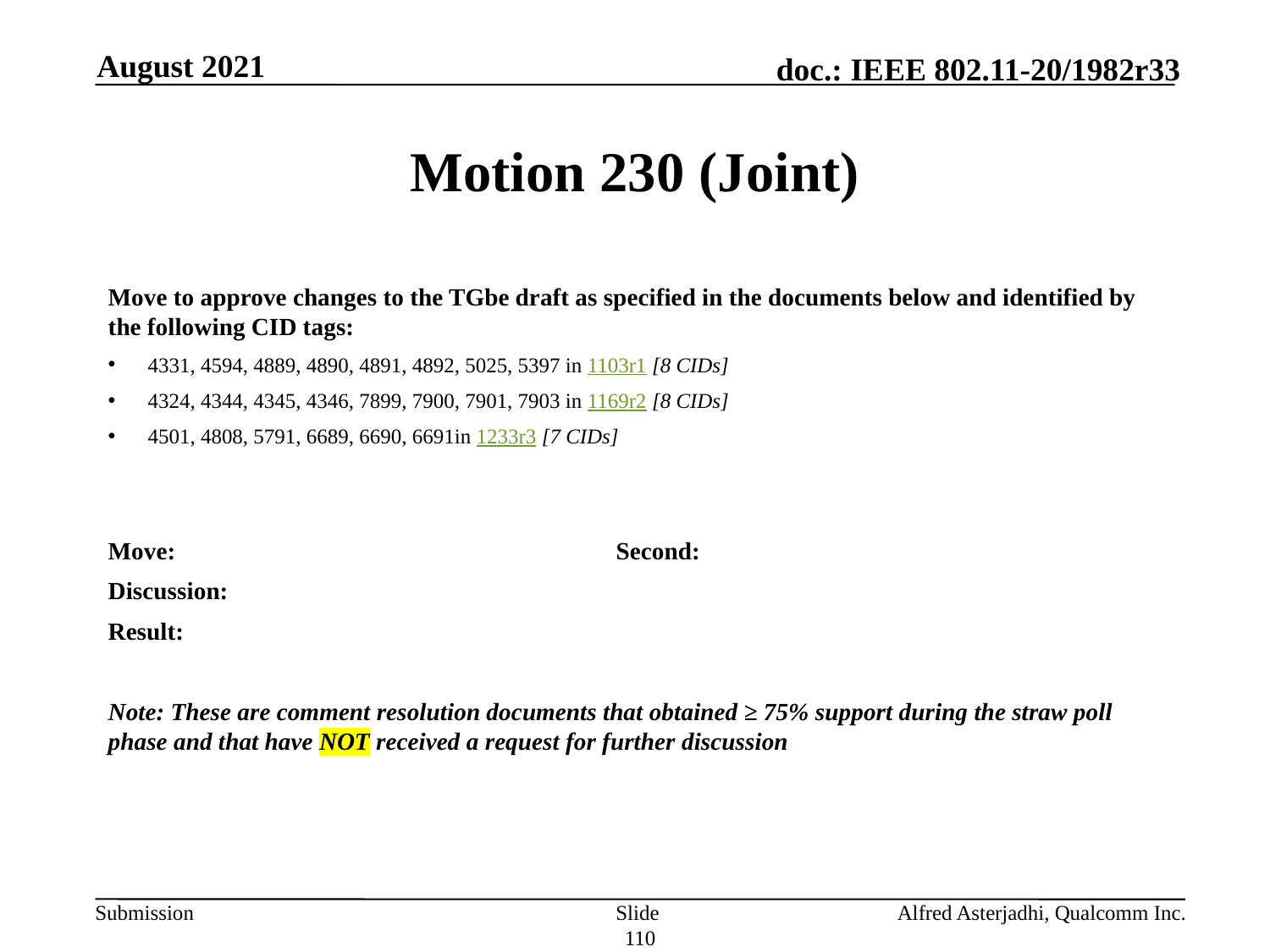

August 2021
# Motion 230 (Joint)
Move to approve changes to the TGbe draft as specified in the documents below and identified by the following CID tags:
4331, 4594, 4889, 4890, 4891, 4892, 5025, 5397 in 1103r1 [8 CIDs]
4324, 4344, 4345, 4346, 7899, 7900, 7901, 7903 in 1169r2 [8 CIDs]
4501, 4808, 5791, 6689, 6690, 6691in 1233r3 [7 CIDs]

Move: 				Second:
Discussion:
Result:

Note: These are comment resolution documents that obtained ≥ 75% support during the straw poll phase and that have NOT received a request for further discussion
Slide 110
Alfred Asterjadhi, Qualcomm Inc.